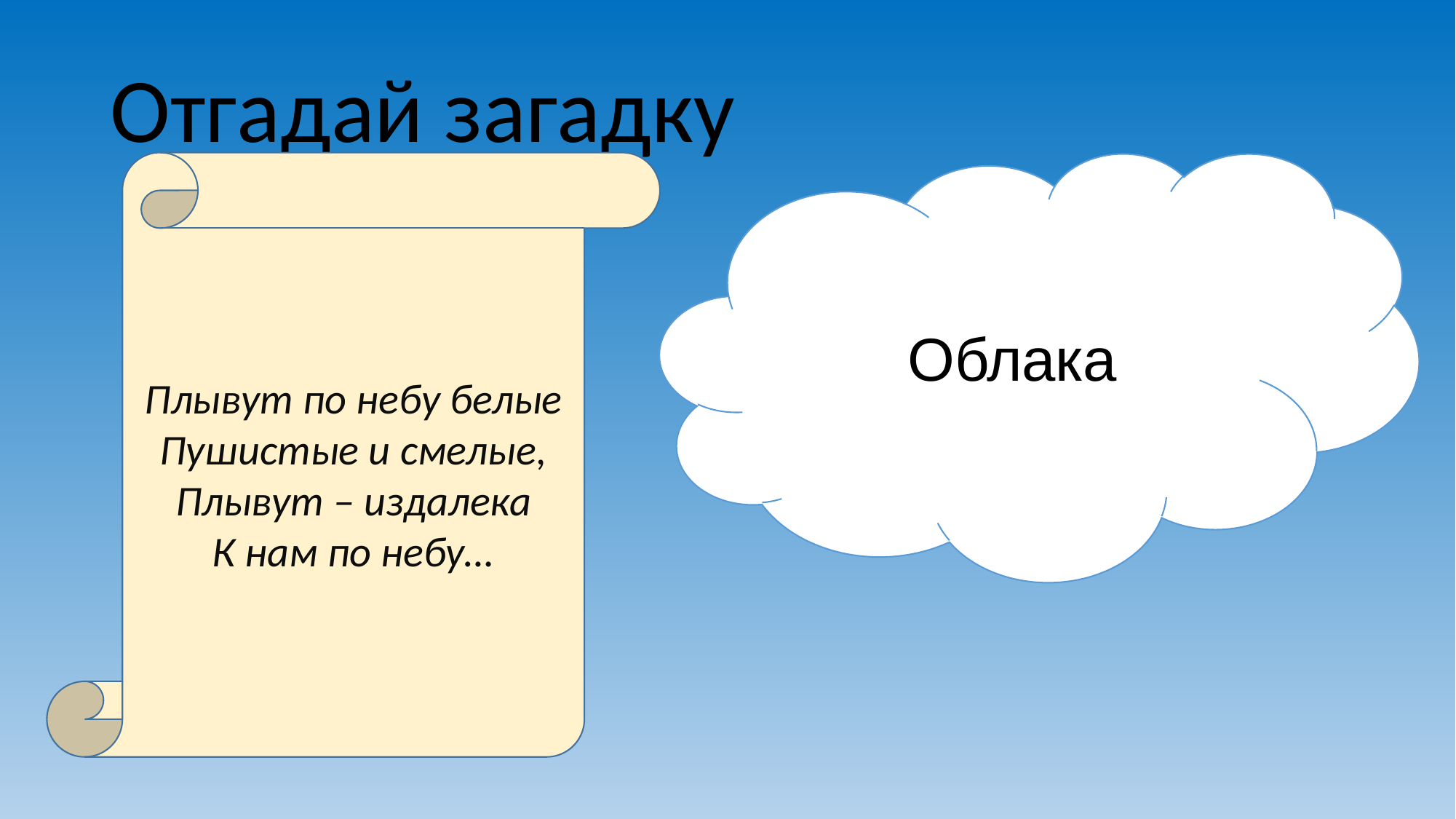

# Отгадай загадку
Плывут по небу белые
Пушистые и смелые,
Плывут – издалека
К нам по небу…
Облака